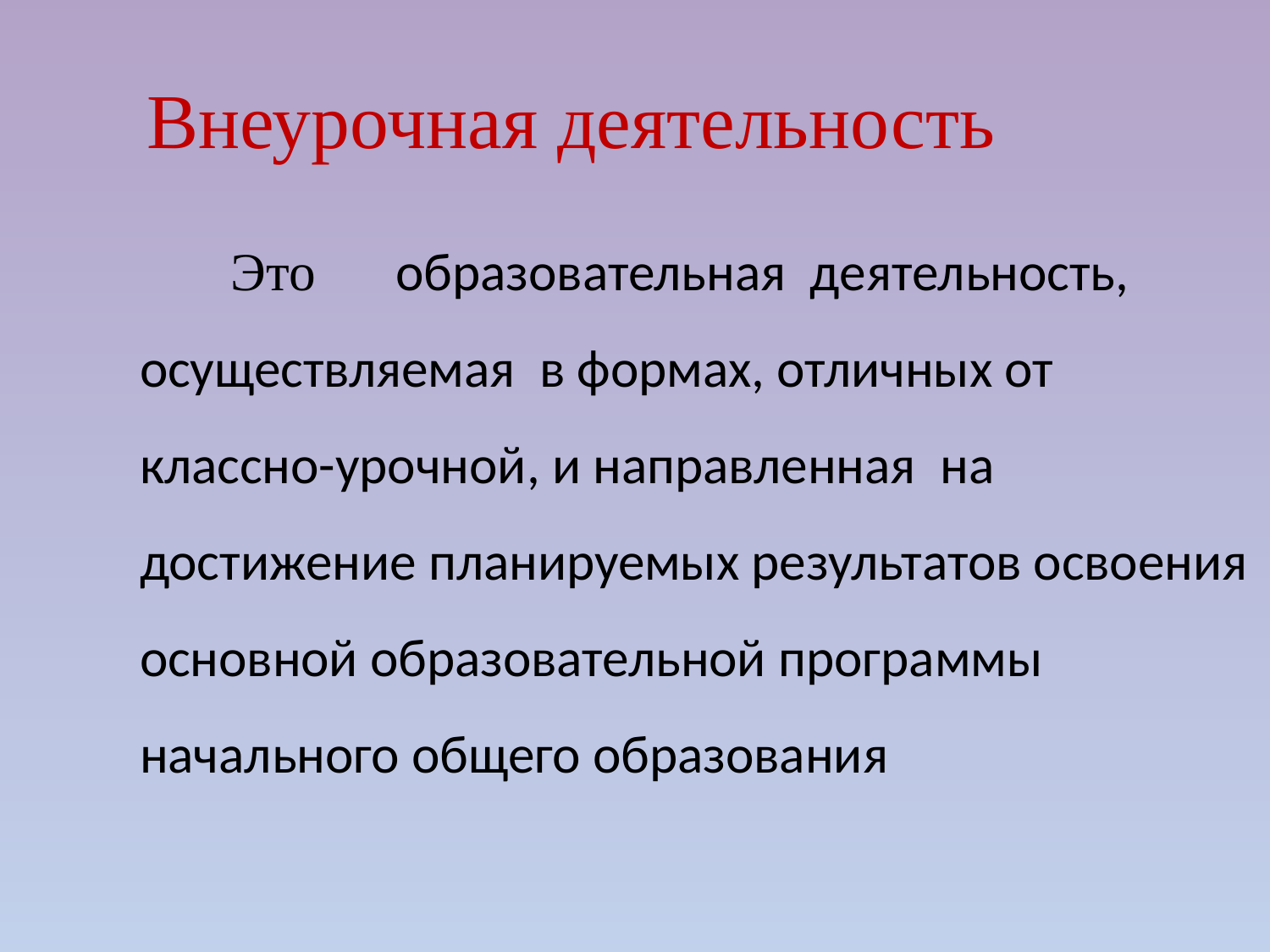

Внеурочная деятельность
         Это      образовательная  деятельность, осуществляемая  в формах, отличных от классно-урочной, и направленная  на достижение планируемых результатов освоения основной образовательной программы начального общего образования